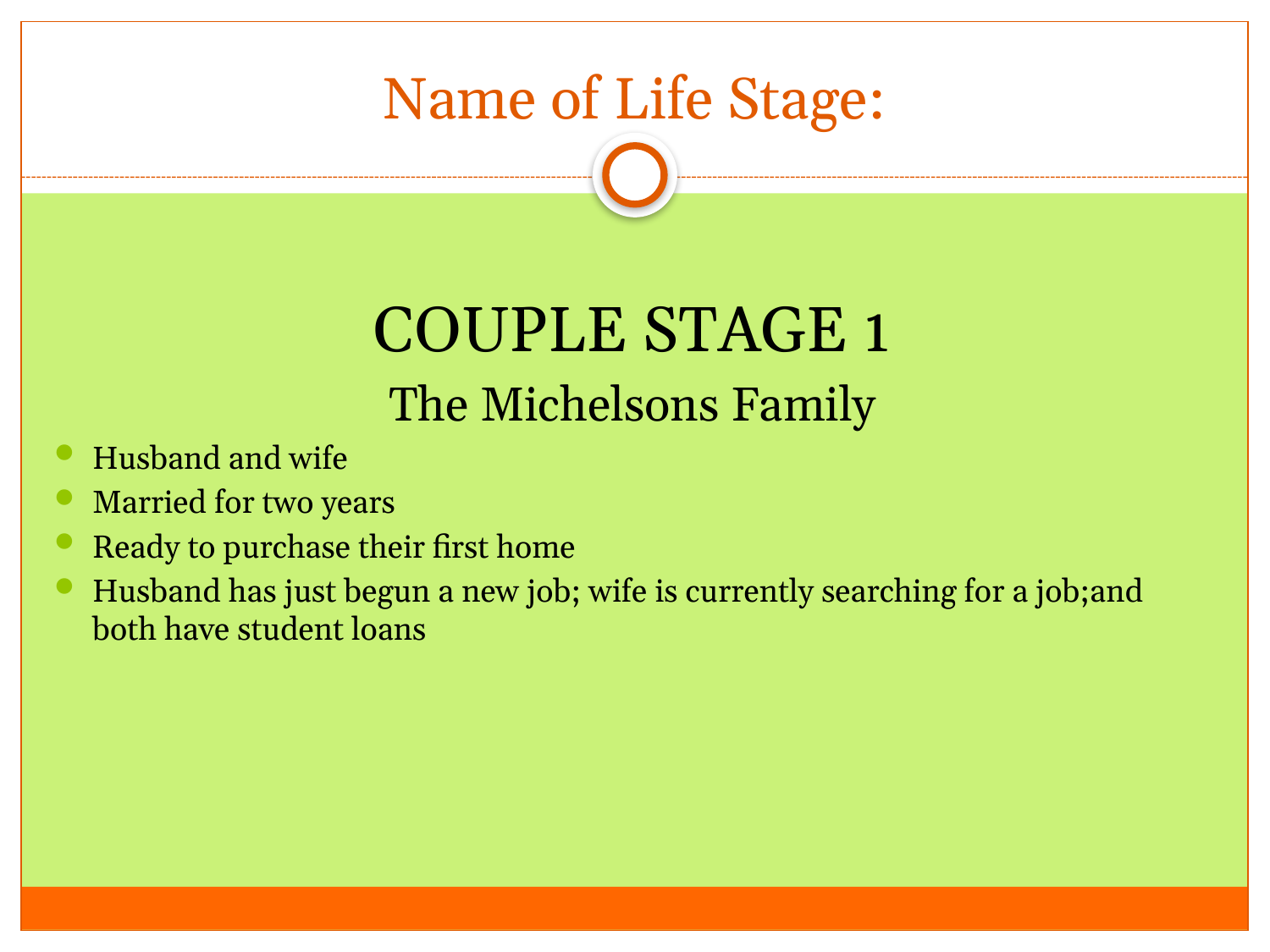

# Name of Life Stage:

COUPLE STAGE 1
The Michelsons Family
Husband and wife
Married for two years
Ready to purchase their first home
Husband has just begun a new job; wife is currently searching for a job;and both have student loans